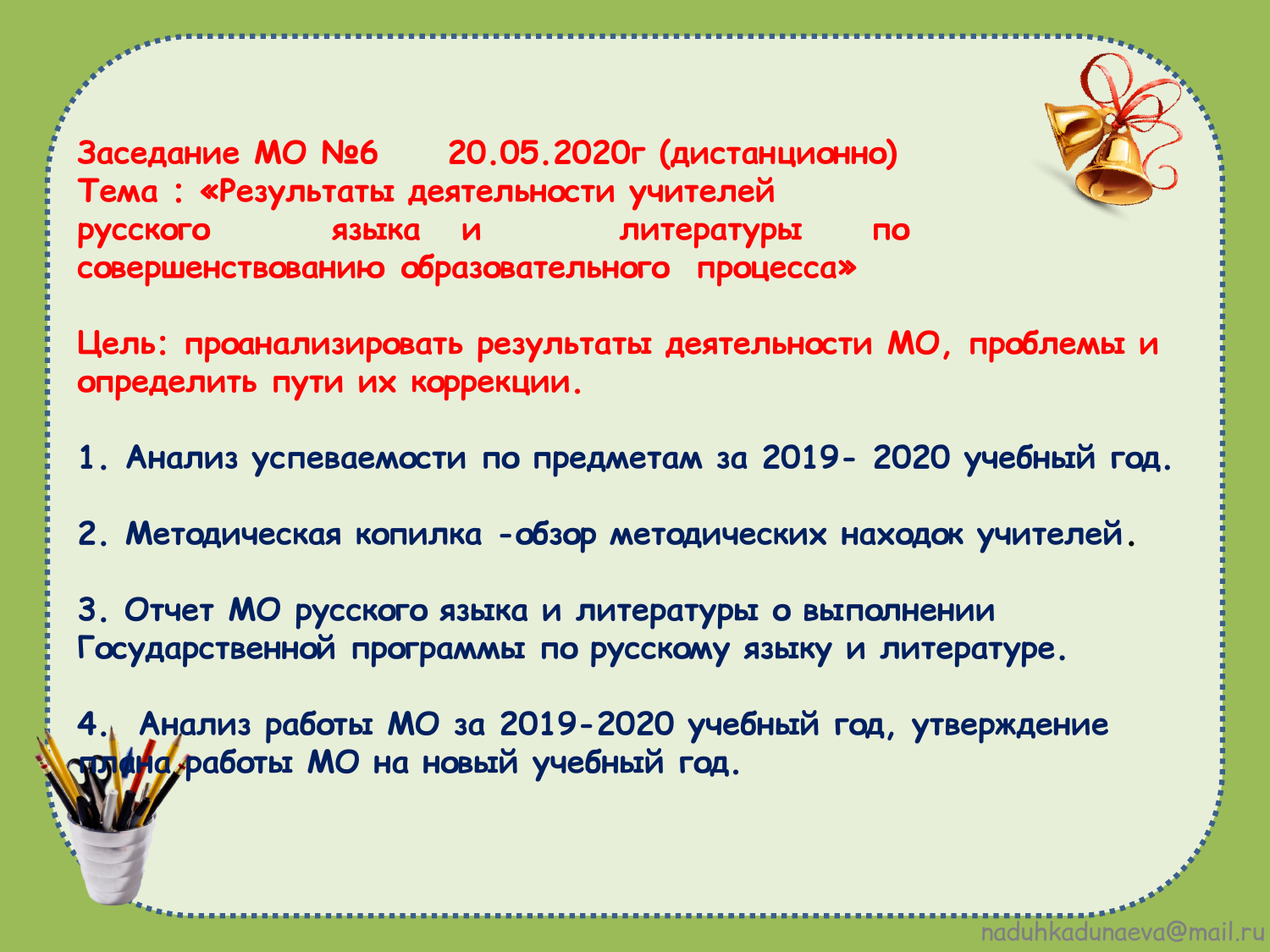

Заседание МО №6     20.05.2020г (дистанционно)
Тема : «Результаты деятельности учителей
русского         языка   и          литературы     по
совершенствованию  образовательного  процесса»

Цель: проанализировать результаты деятельности МО, проблемы и определить пути их коррекции.

Анализ успеваемости по предметам за 2019- 2020 учебный год.

Методическая копилка -обзор методических находок учителей.

3. Отчет МО русского языка и литературы о выполнении Государственной программы по русскому языку и литературе.

4.  Анализ работы МО за 2019-2020 учебный год, утверждение плана работы МО на новый учебный год.